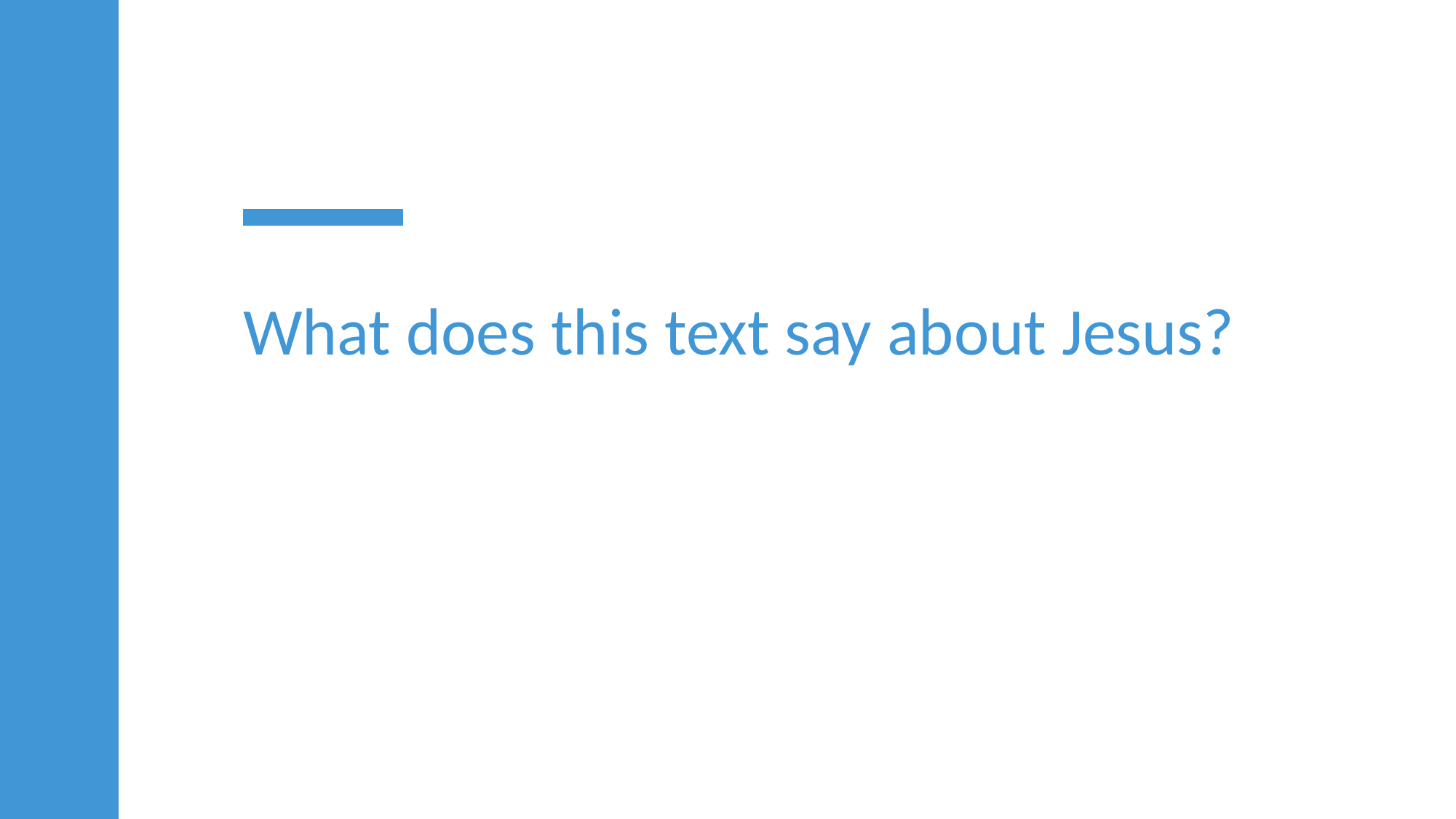

What does this text say about Jesus?